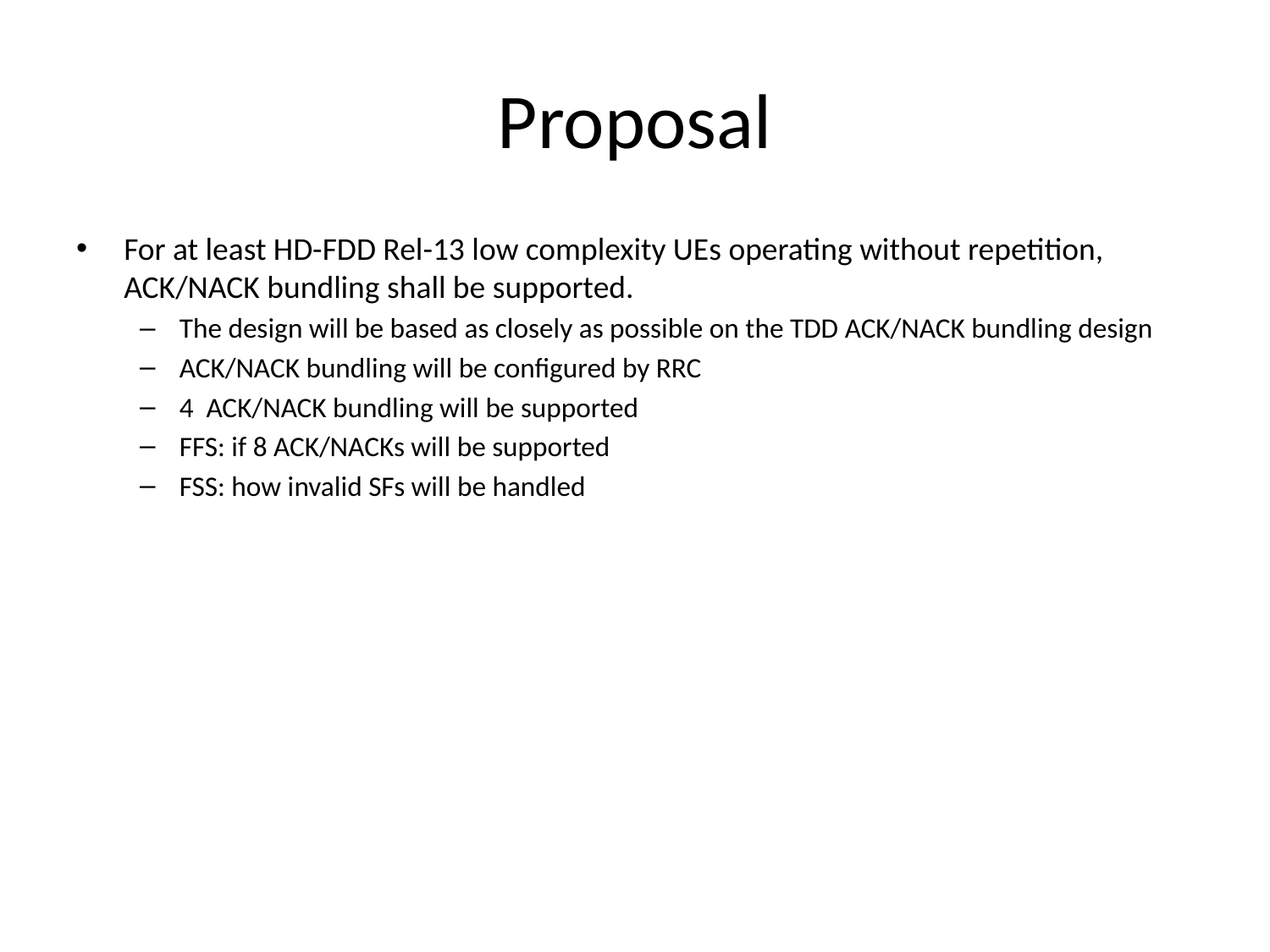

# Proposal
For at least HD-FDD Rel-13 low complexity UEs operating without repetition, ACK/NACK bundling shall be supported.
The design will be based as closely as possible on the TDD ACK/NACK bundling design
ACK/NACK bundling will be configured by RRC
4  ACK/NACK bundling will be supported
FFS: if 8 ACK/NACKs will be supported
FSS: how invalid SFs will be handled